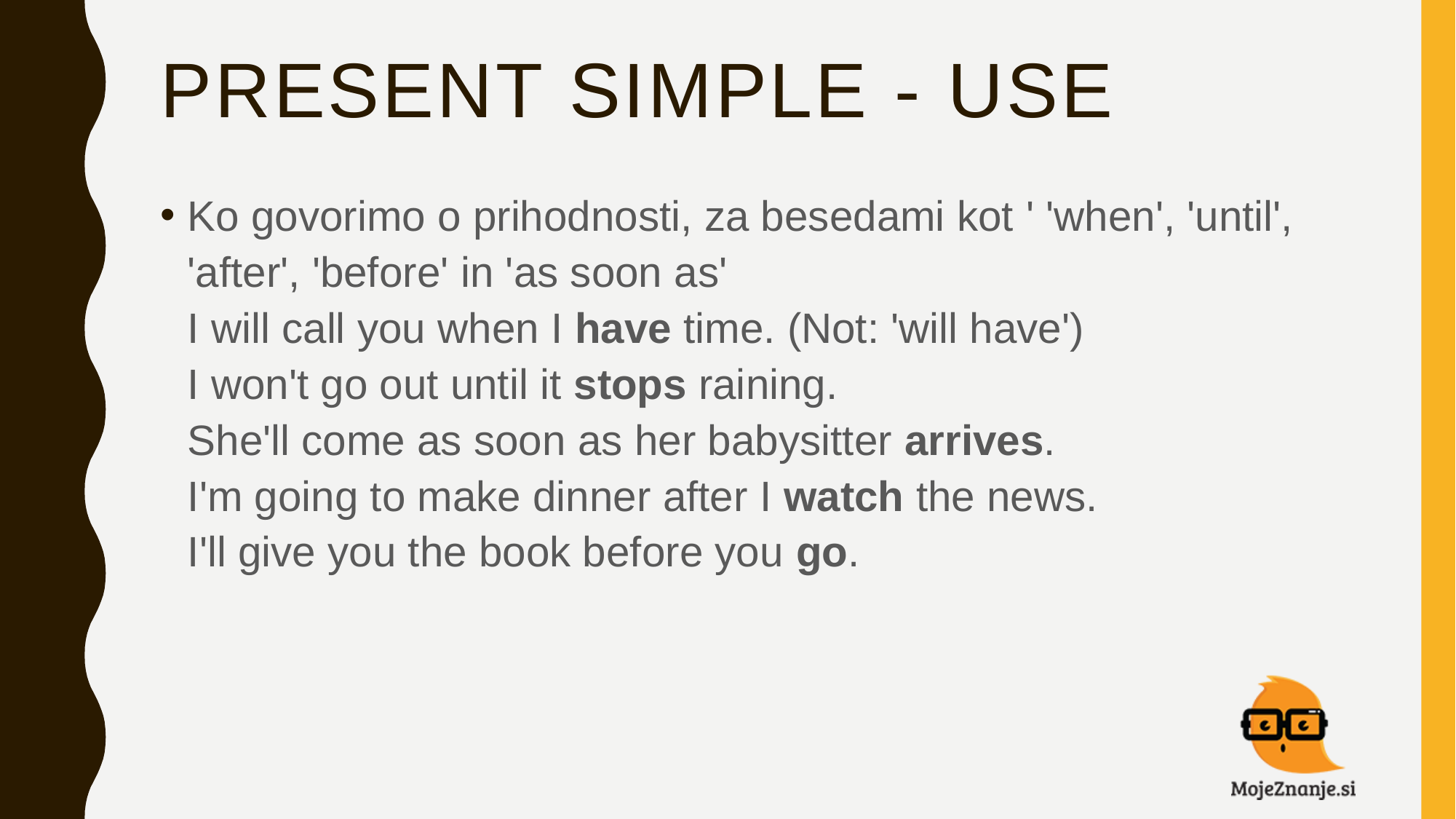

# PRESENT SIMPLE - USE
Ko govorimo o prihodnosti, za besedami kot ' 'when', 'until', 'after', 'before' in 'as soon as'
I will call you when I have time. (Not: 'will have')
I won't go out until it stops raining.
She'll come as soon as her babysitter arrives.
I'm going to make dinner after I watch the news.
I'll give you the book before you go.